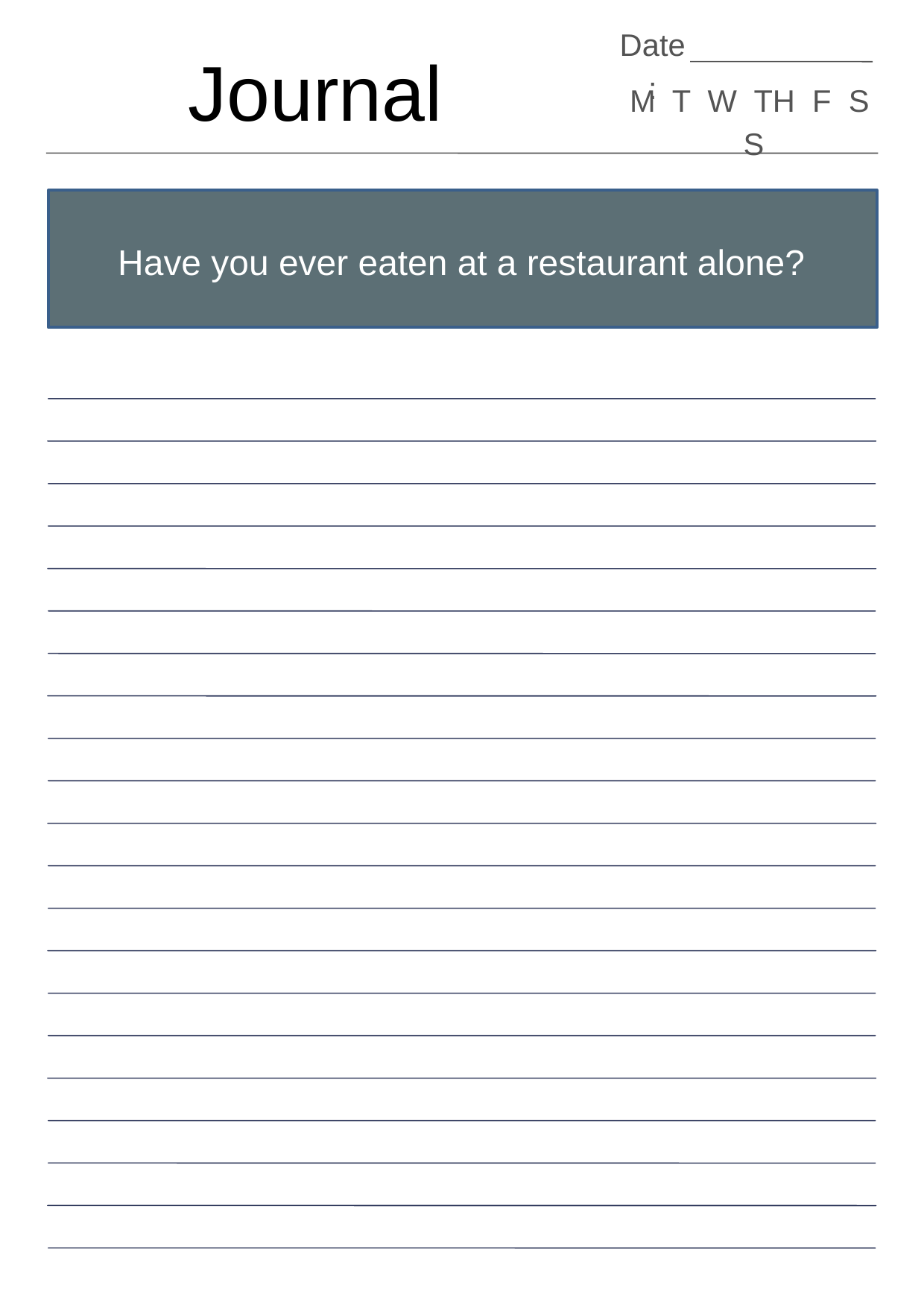

Date:
Journal

M  T  W  TH  F  S  S

Have you ever eaten at a restaurant alone?